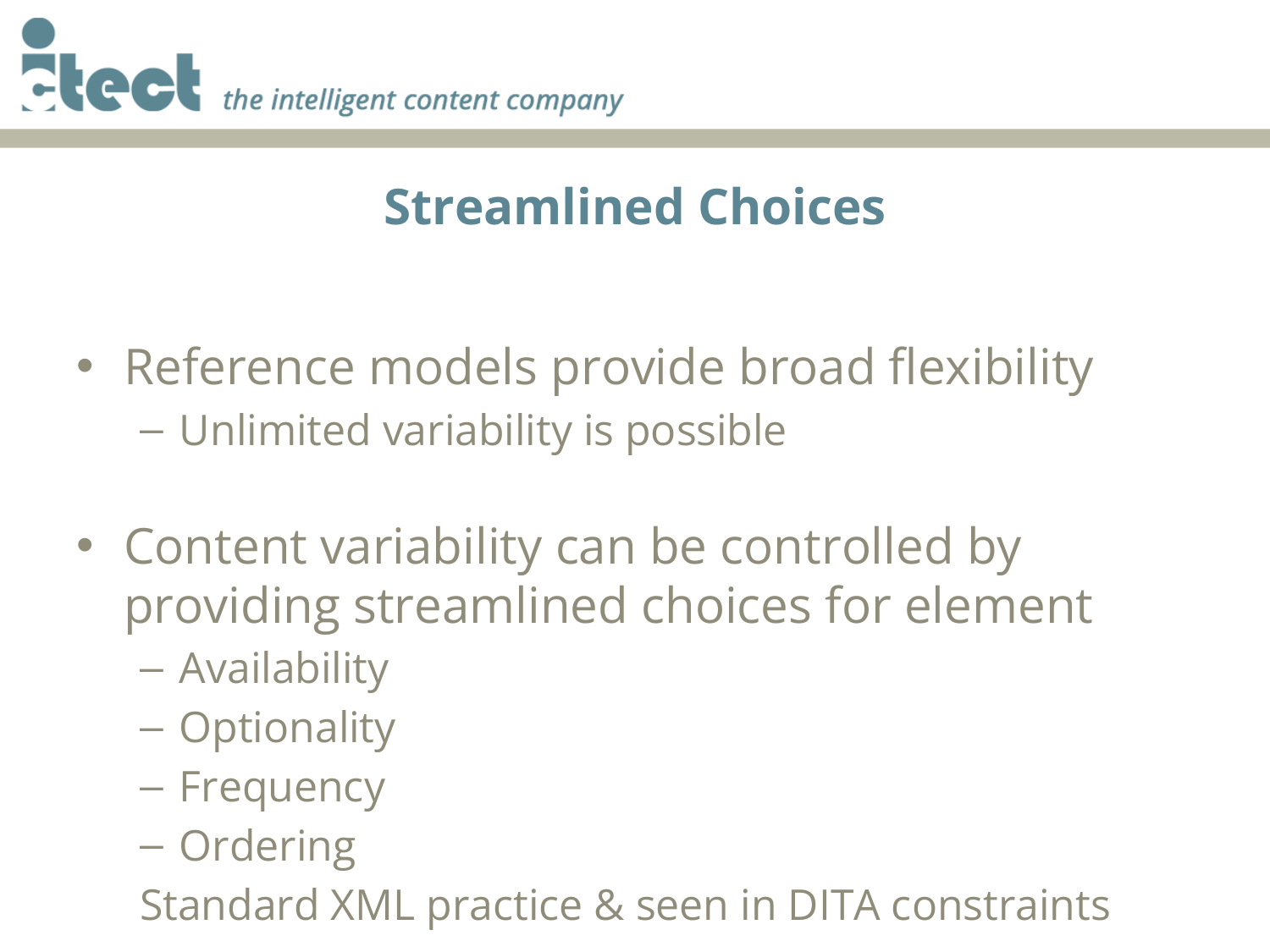

# Streamlined Choices
Reference models provide broad flexibility
Unlimited variability is possible
Content variability can be controlled by providing streamlined choices for element
Availability
Optionality
Frequency
Ordering
Standard XML practice & seen in DITA constraints